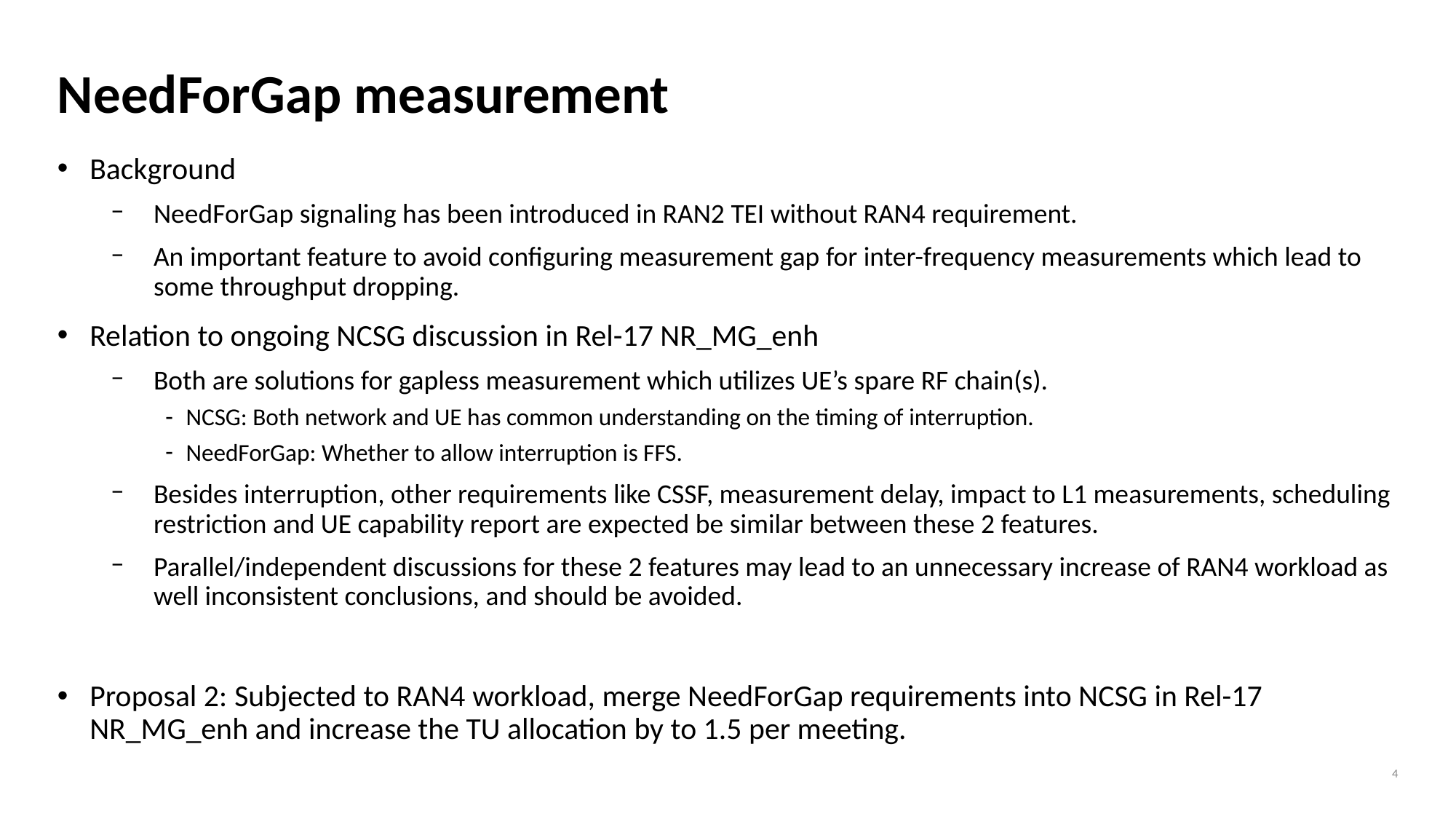

# NeedForGap measurement
Background
NeedForGap signaling has been introduced in RAN2 TEI without RAN4 requirement.
An important feature to avoid configuring measurement gap for inter-frequency measurements which lead to some throughput dropping.
Relation to ongoing NCSG discussion in Rel-17 NR_MG_enh
Both are solutions for gapless measurement which utilizes UE’s spare RF chain(s).
NCSG: Both network and UE has common understanding on the timing of interruption.
NeedForGap: Whether to allow interruption is FFS.
Besides interruption, other requirements like CSSF, measurement delay, impact to L1 measurements, scheduling restriction and UE capability report are expected be similar between these 2 features.
Parallel/independent discussions for these 2 features may lead to an unnecessary increase of RAN4 workload as well inconsistent conclusions, and should be avoided.

Proposal 2: Subjected to RAN4 workload, merge NeedForGap requirements into NCSG in Rel-17 NR_MG_enh and increase the TU allocation by to 1.5 per meeting.

4